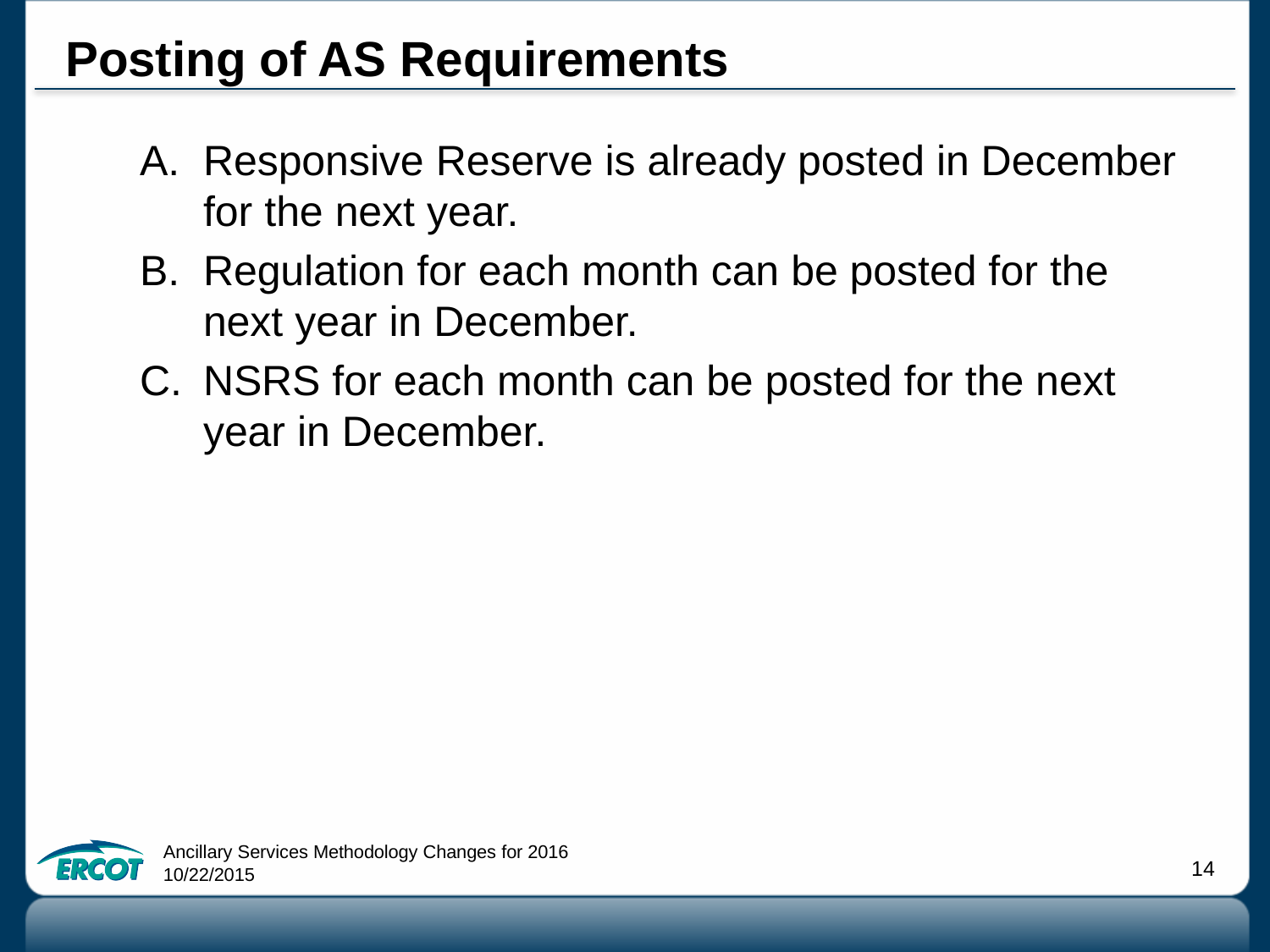

# Posting of AS Requirements
Responsive Reserve is already posted in December for the next year.
Regulation for each month can be posted for the next year in December.
NSRS for each month can be posted for the next year in December.